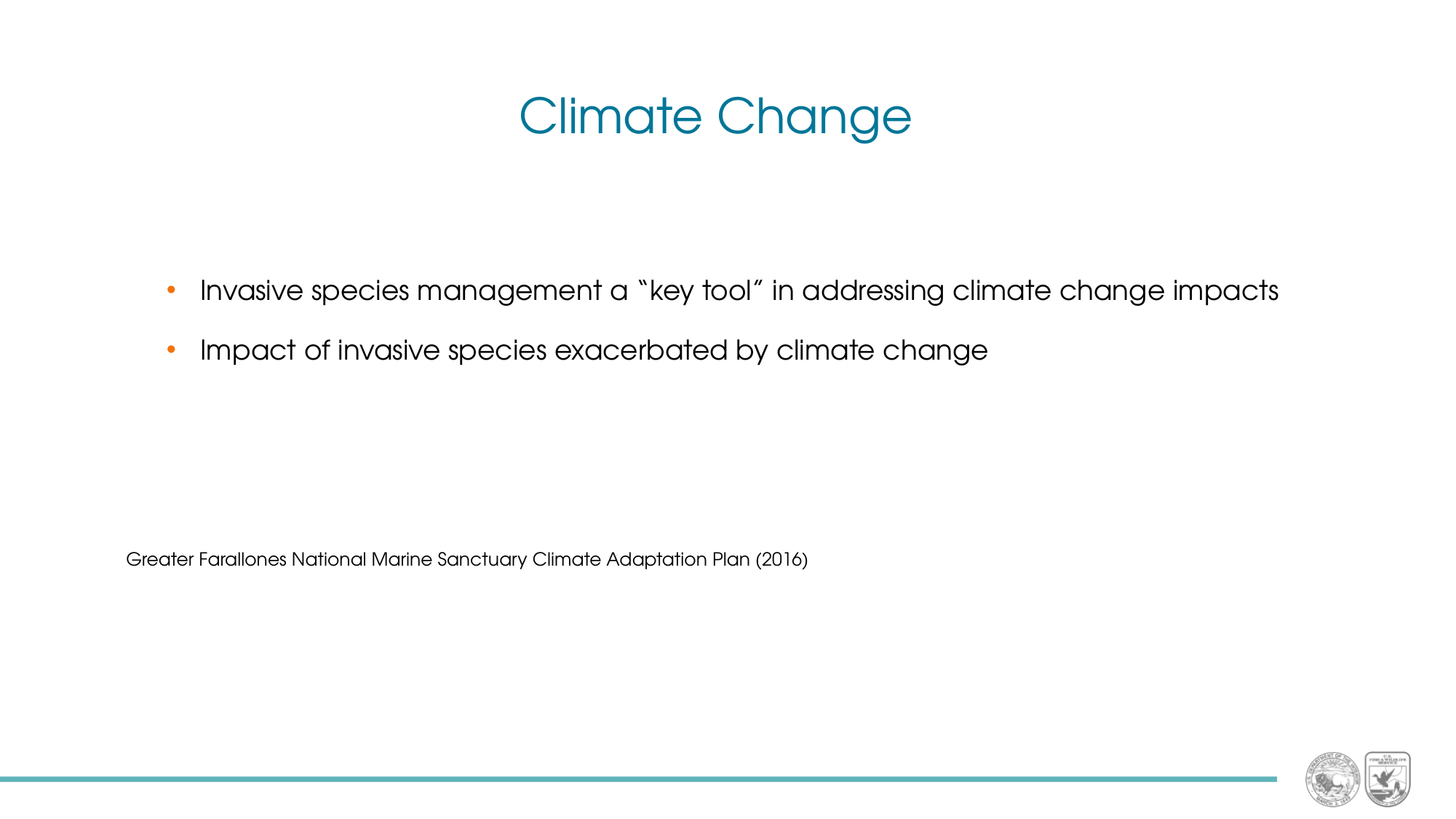

Climate Change
Invasive species management a “key tool” in addressing climate change impacts
Impact of invasive species exacerbated by climate change
Greater Farallones National Marine Sanctuary Climate Adaptation Plan (2016)